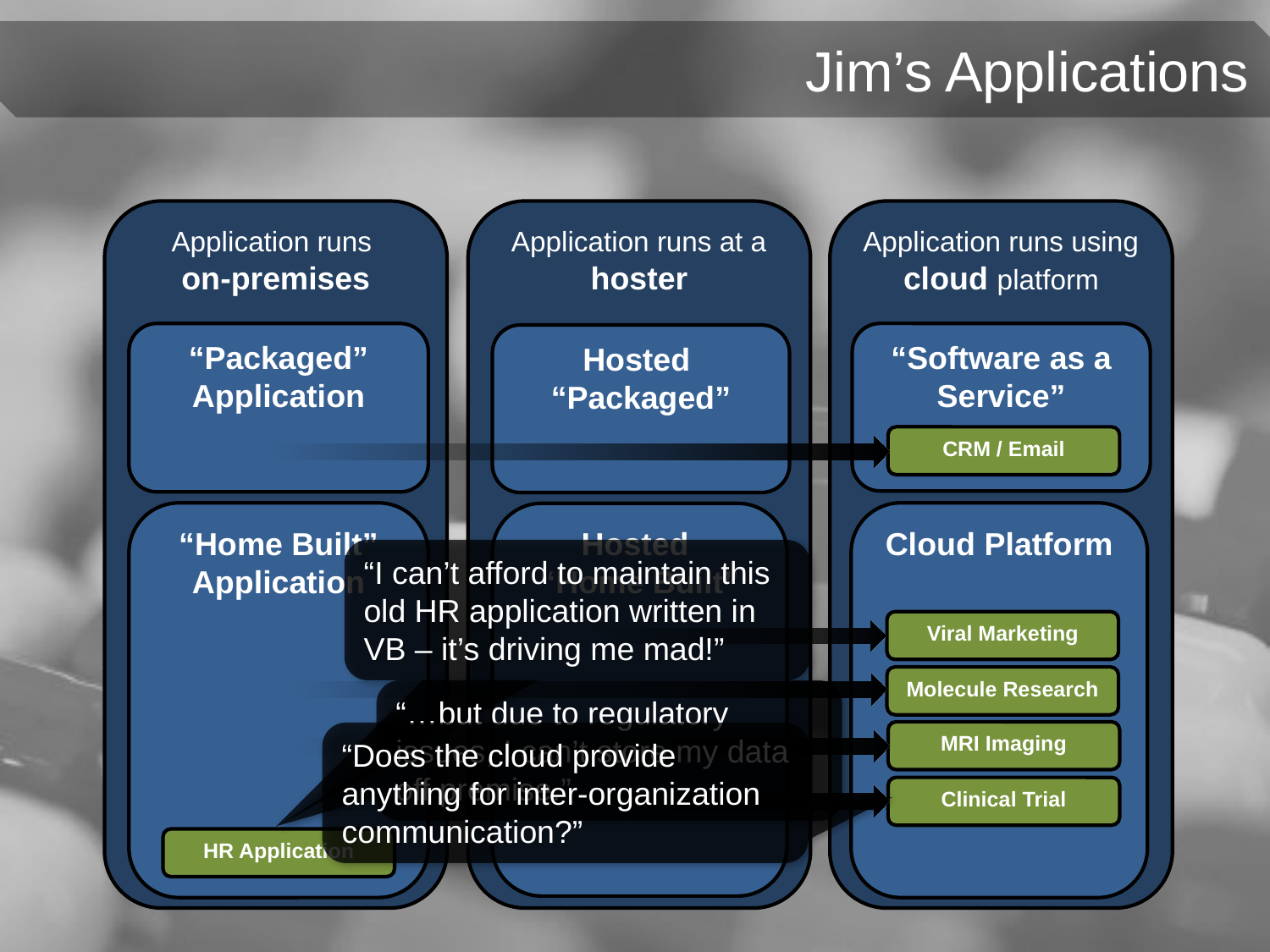

Application runs
on-premises

Application runs at a hoster

Application runs using cloud platform

“Software as a Service”

“Packaged”
Application

Hosted
“Packaged”

CRM / Email

“Home Built”
Application

Cloud Platform

Hosted
“Home Built”

“I can’t afford to maintain this old HR application written in VB – it’s driving me mad!”
Viral Marketing

Molecule Research

“…but due to regulatory issues, I can’t store my data off premise.”
MRI Imaging
“Does the cloud provide anything for inter-organization communication?”

Clinical Trial

HR Application